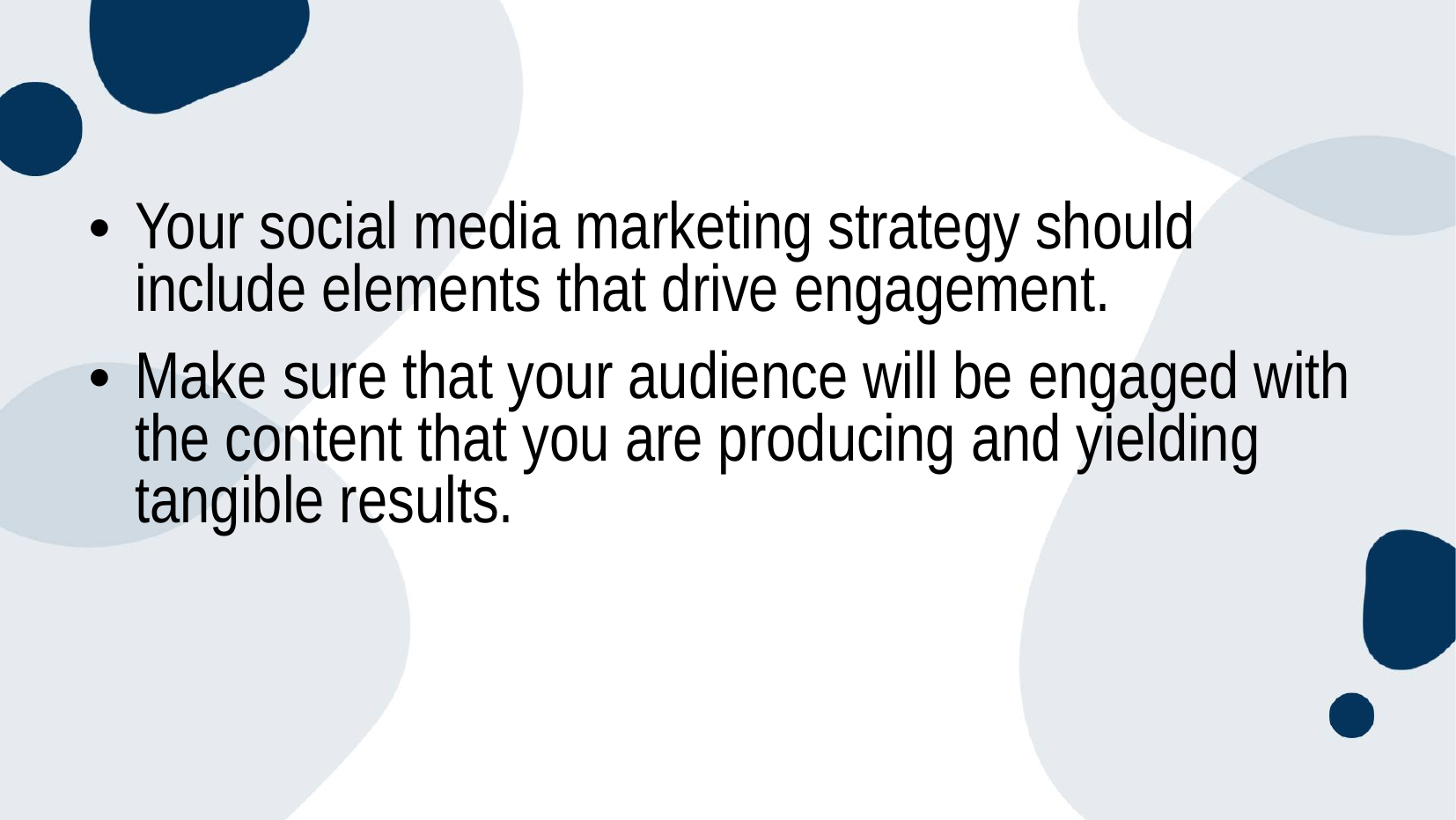

Your social media marketing strategy should include elements that drive engagement.
Make sure that your audience will be engaged with the content that you are producing and yielding tangible results.